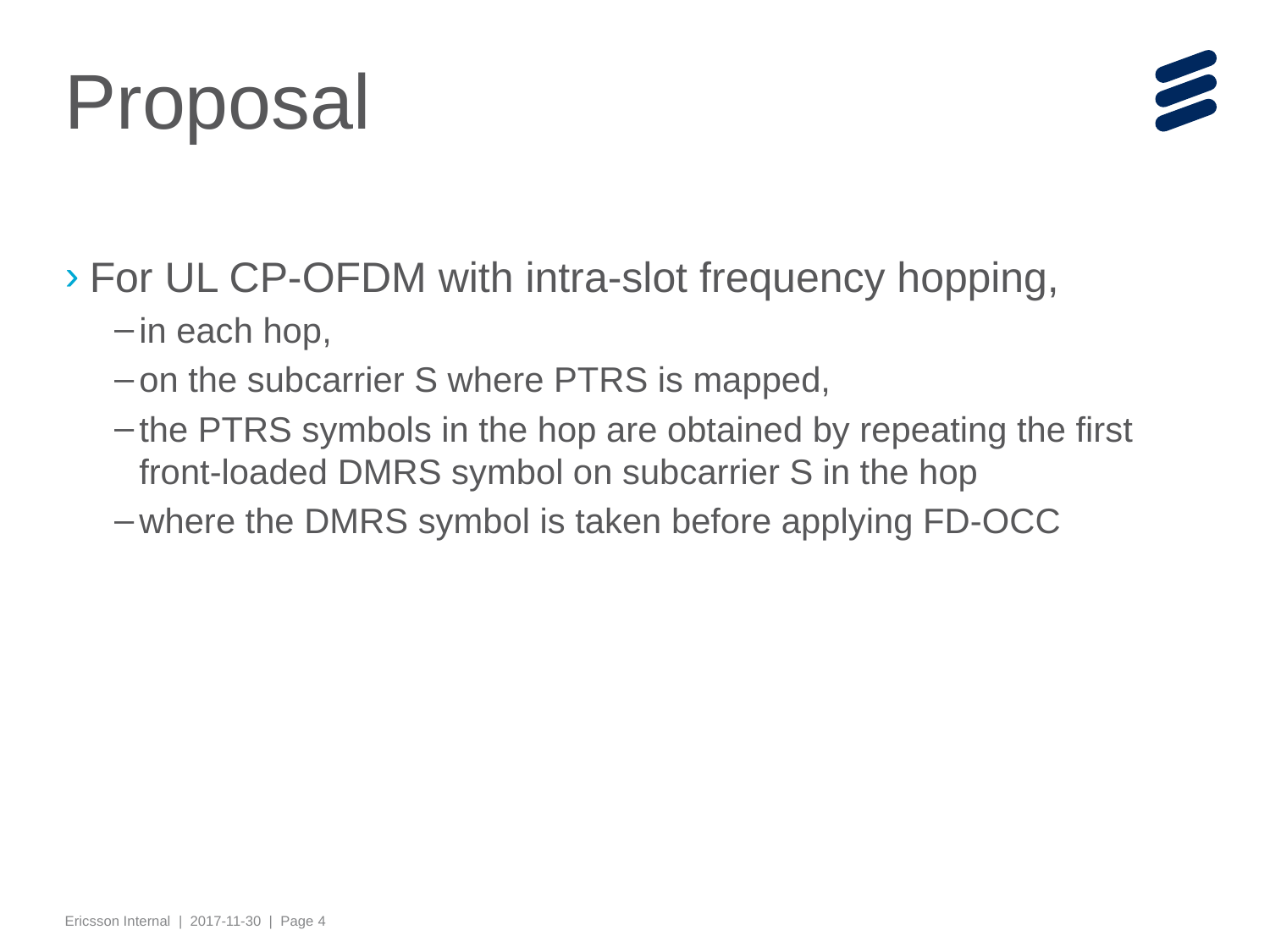

# Proposal
For UL CP-OFDM with intra-slot frequency hopping,
in each hop,
on the subcarrier S where PTRS is mapped,
the PTRS symbols in the hop are obtained by repeating the first front-loaded DMRS symbol on subcarrier S in the hop
where the DMRS symbol is taken before applying FD-OCC